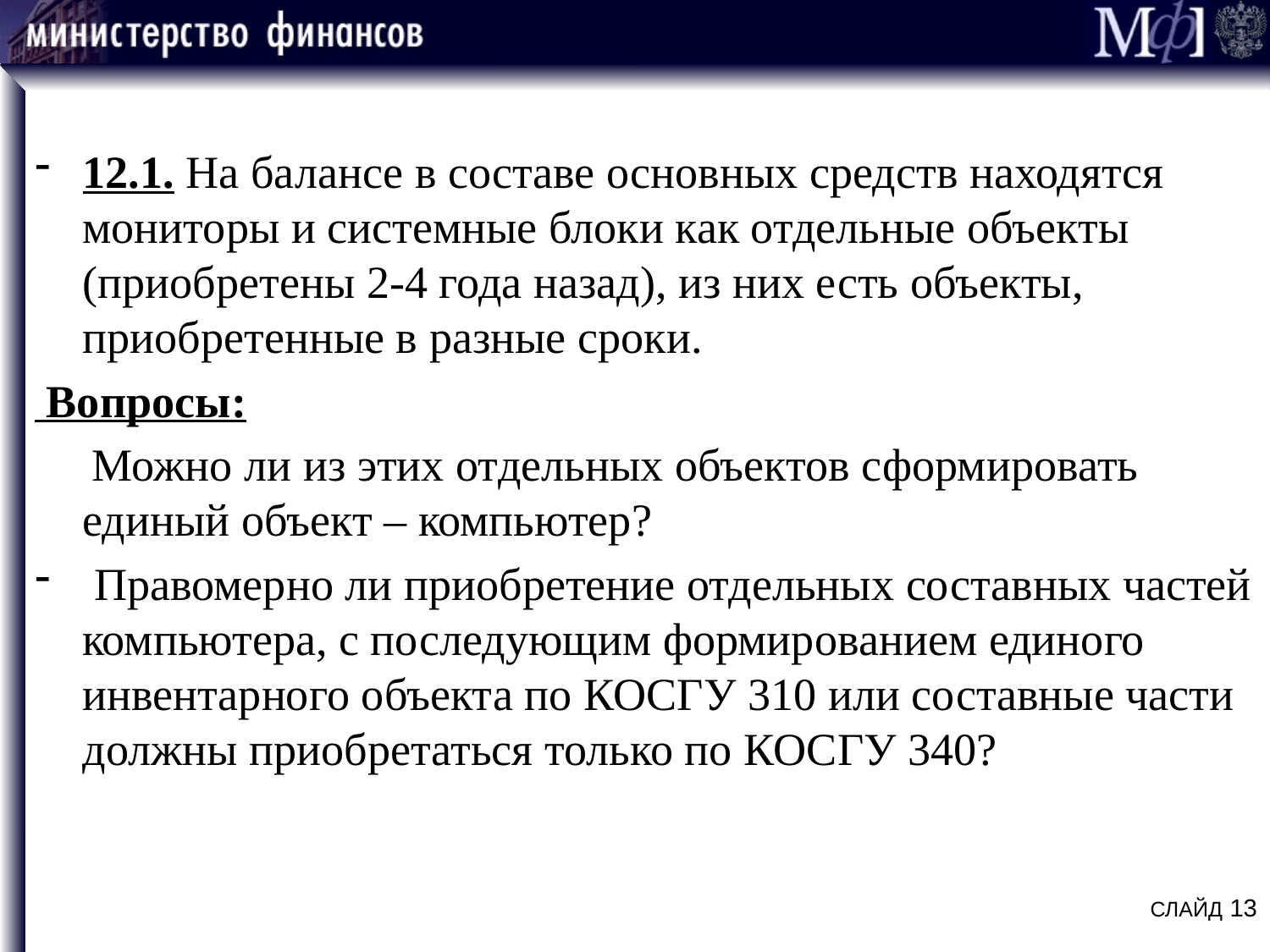

#
12.1. На балансе в составе основных средств находятся мониторы и системные блоки как отдельные объекты (приобретены 2-4 года назад), из них есть объекты, приобретенные в разные сроки.
 Вопросы:
     Можно ли из этих отдельных объектов сформировать единый объект – компьютер?
 Правомерно ли приобретение отдельных составных частей компьютера, с последующим формированием единого инвентарного объекта по КОСГУ 310 или составные части должны приобретаться только по КОСГУ 340?
СЛАЙД 13